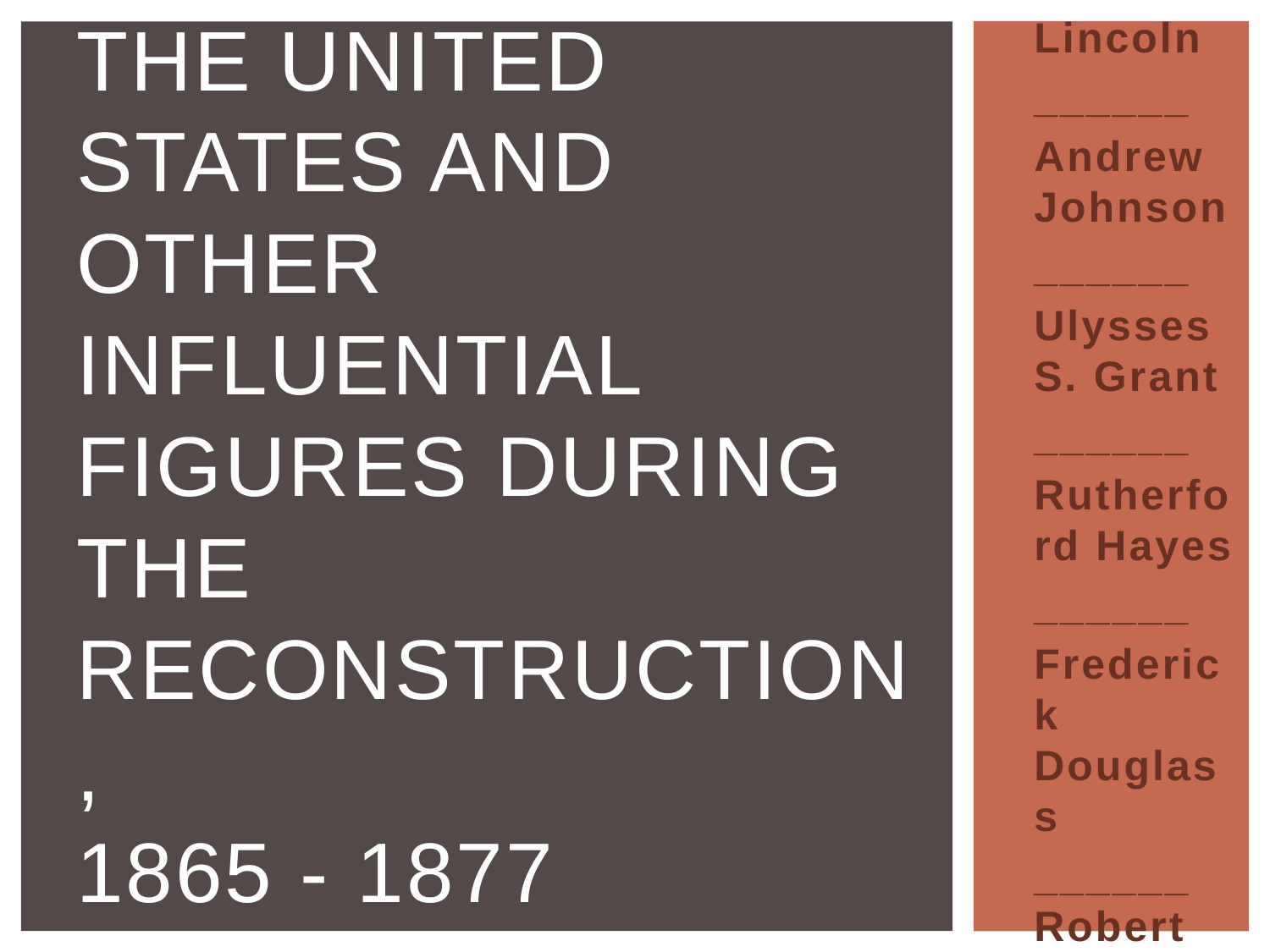

Abraham
Lincoln
______
Andrew Johnson
______
Ulysses S. Grant
______
Rutherford Hayes
______
Frederick Douglass
______
Robert E. Lee
# Presidents of the United States and other influential figures during the Reconstruction, 1865 - 1877